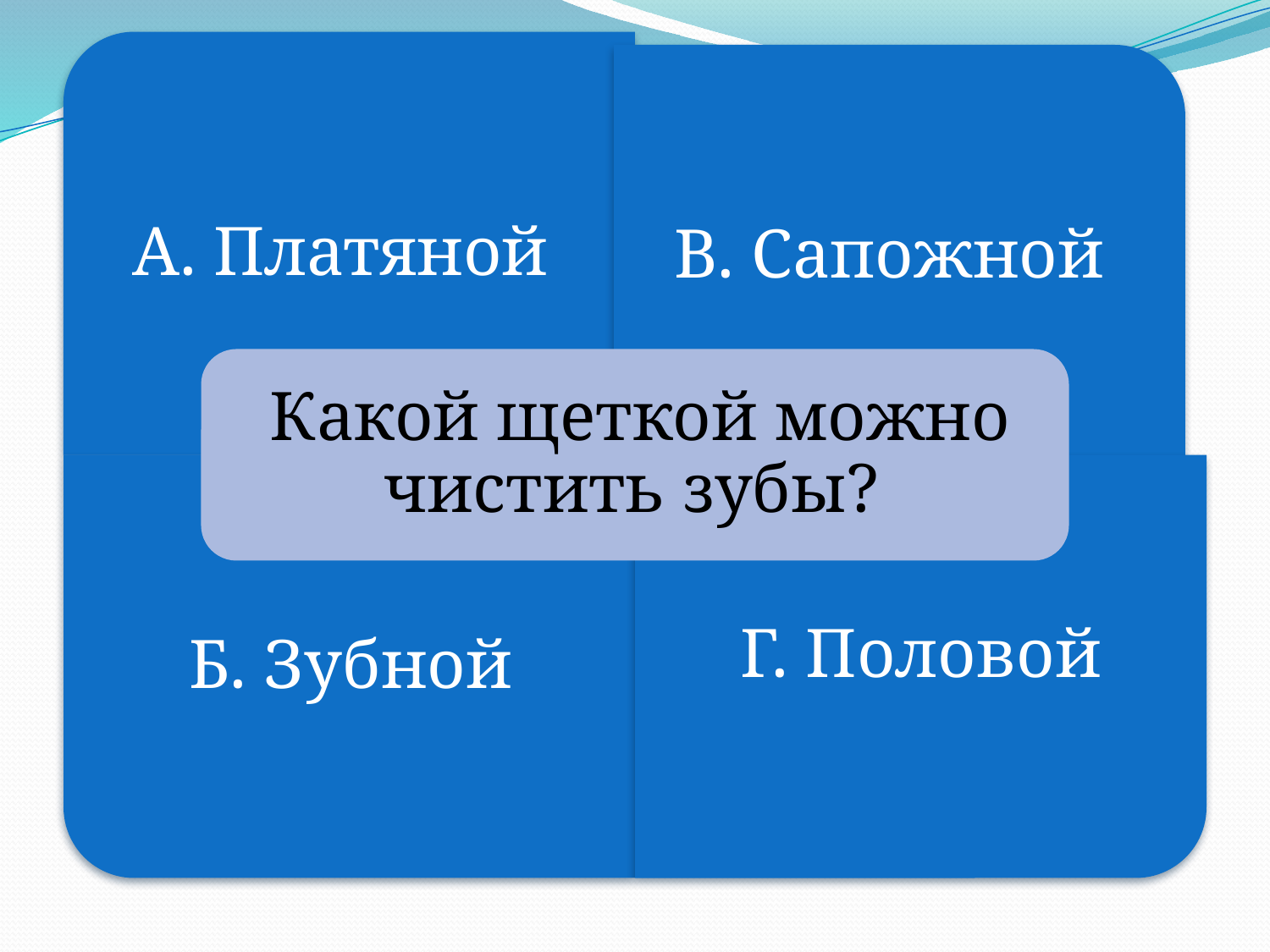

А. Платяной
В. Сапожной
Б. Зубной
Г. Половой
Какой щеткой можно чистить зубы?
#